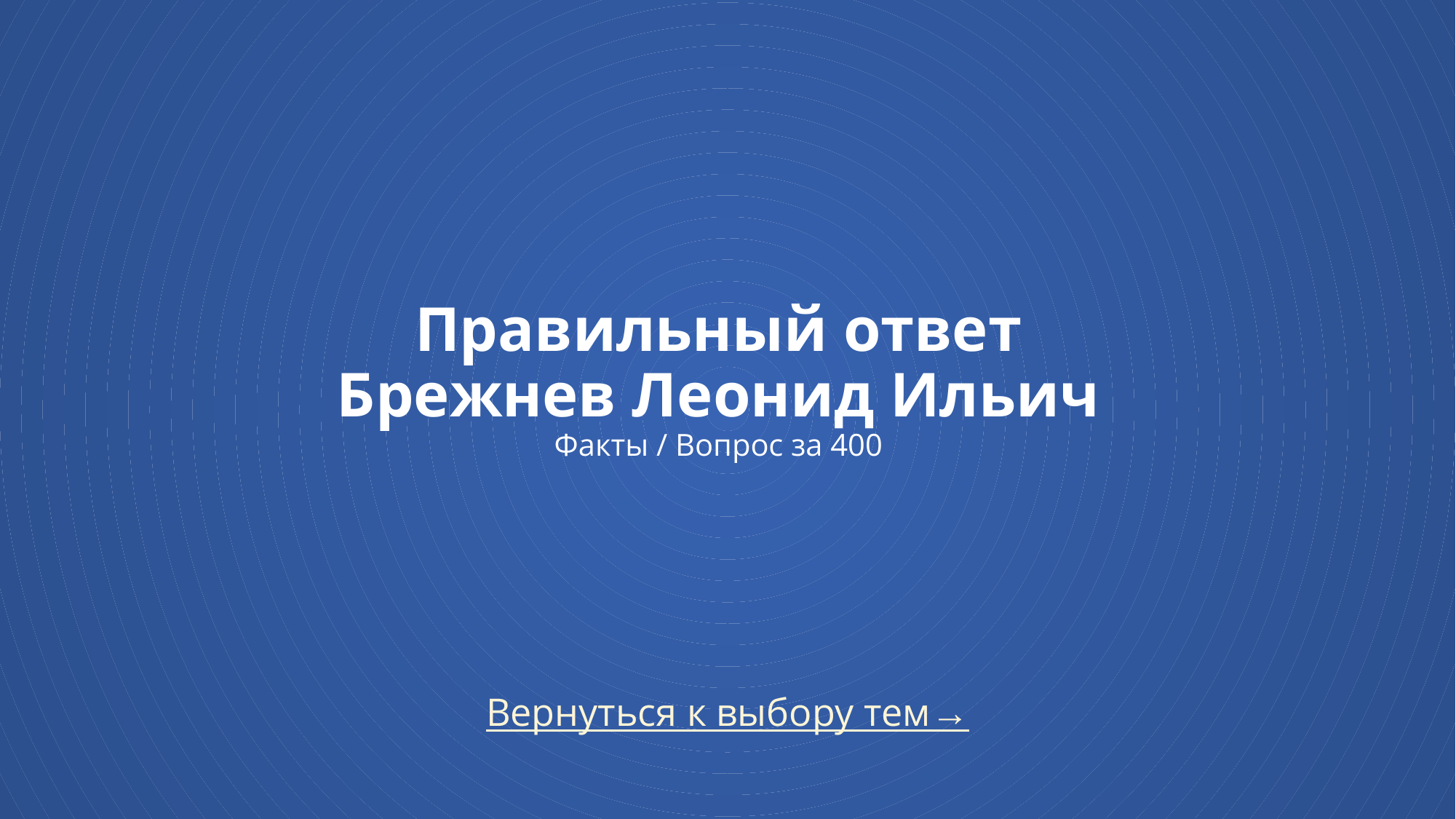

# Правильный ответ Брежнев Леонид Ильич Факты / Вопрос за 400
Вернуться к выбору тем→